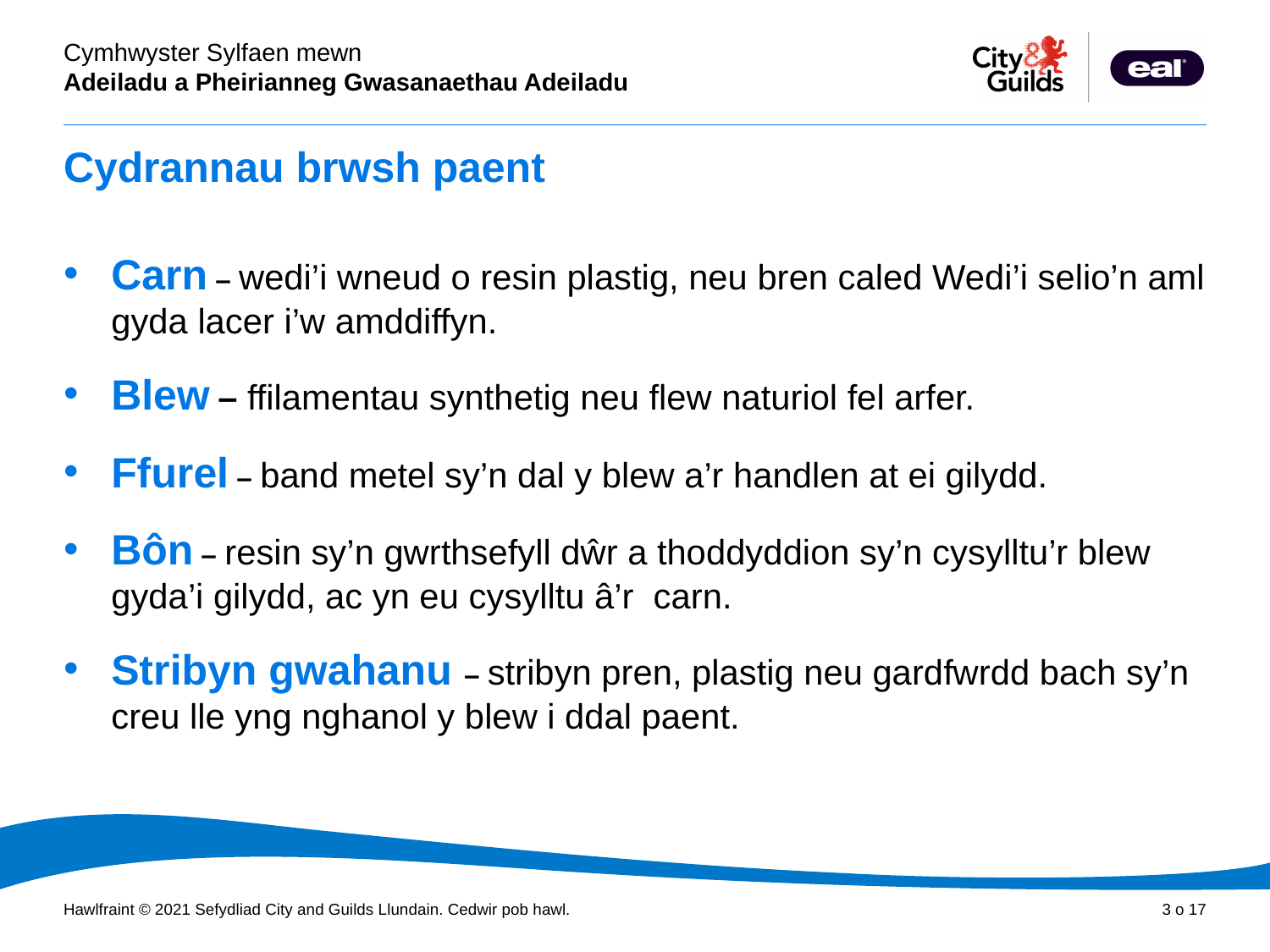

# Cydrannau brwsh paent
Carn – wedi’i wneud o resin plastig, neu bren caled Wedi’i selio’n aml gyda lacer i’w amddiffyn.
Blew – ffilamentau synthetig neu flew naturiol fel arfer.
Ffurel – band metel sy’n dal y blew a’r handlen at ei gilydd.
Bôn – resin sy’n gwrthsefyll dŵr a thoddyddion sy’n cysylltu’r blew gyda’i gilydd, ac yn eu cysylltu â’r  carn.
Stribyn gwahanu – stribyn pren, plastig neu gardfwrdd bach sy’n creu lle yng nghanol y blew i ddal paent.